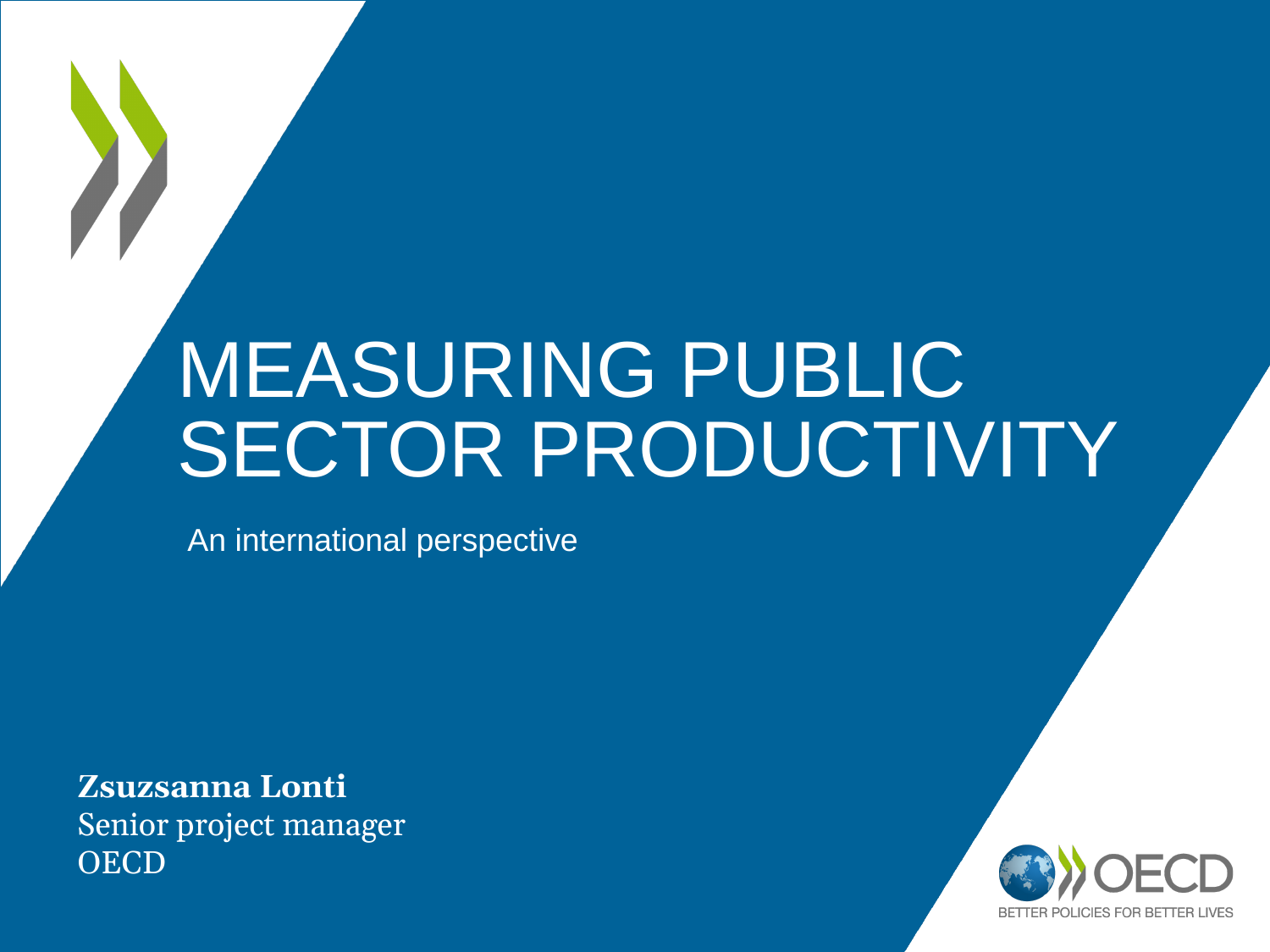

# Measuring public sector productivity
An international perspective
Zsuzsanna Lonti
Senior project manager
OECD